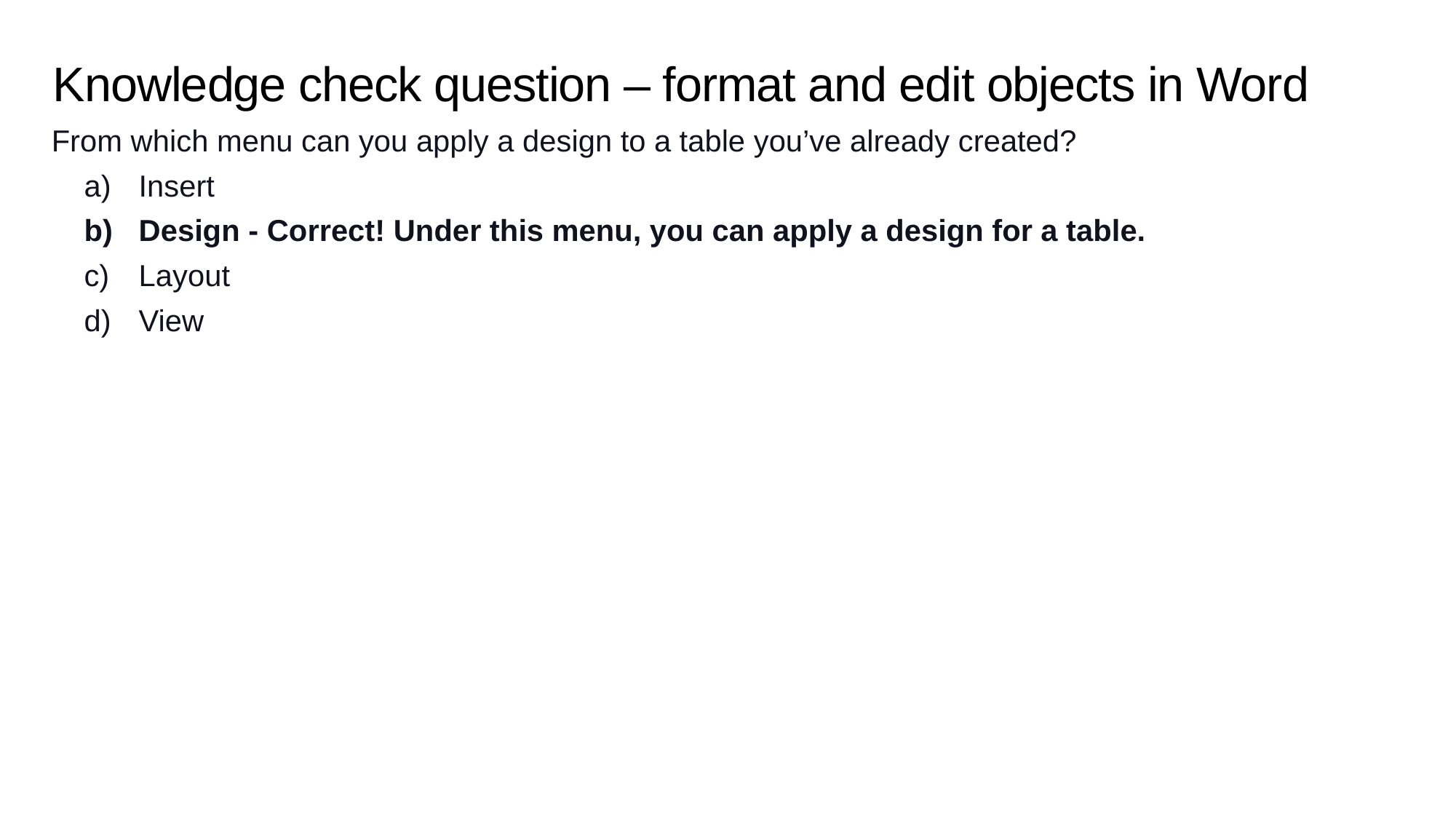

# Knowledge check question – format and edit objects in Word
From which menu can you apply a design to a table you’ve already created?
Insert
Design - Correct! Under this menu, you can apply a design for a table.
Layout
View